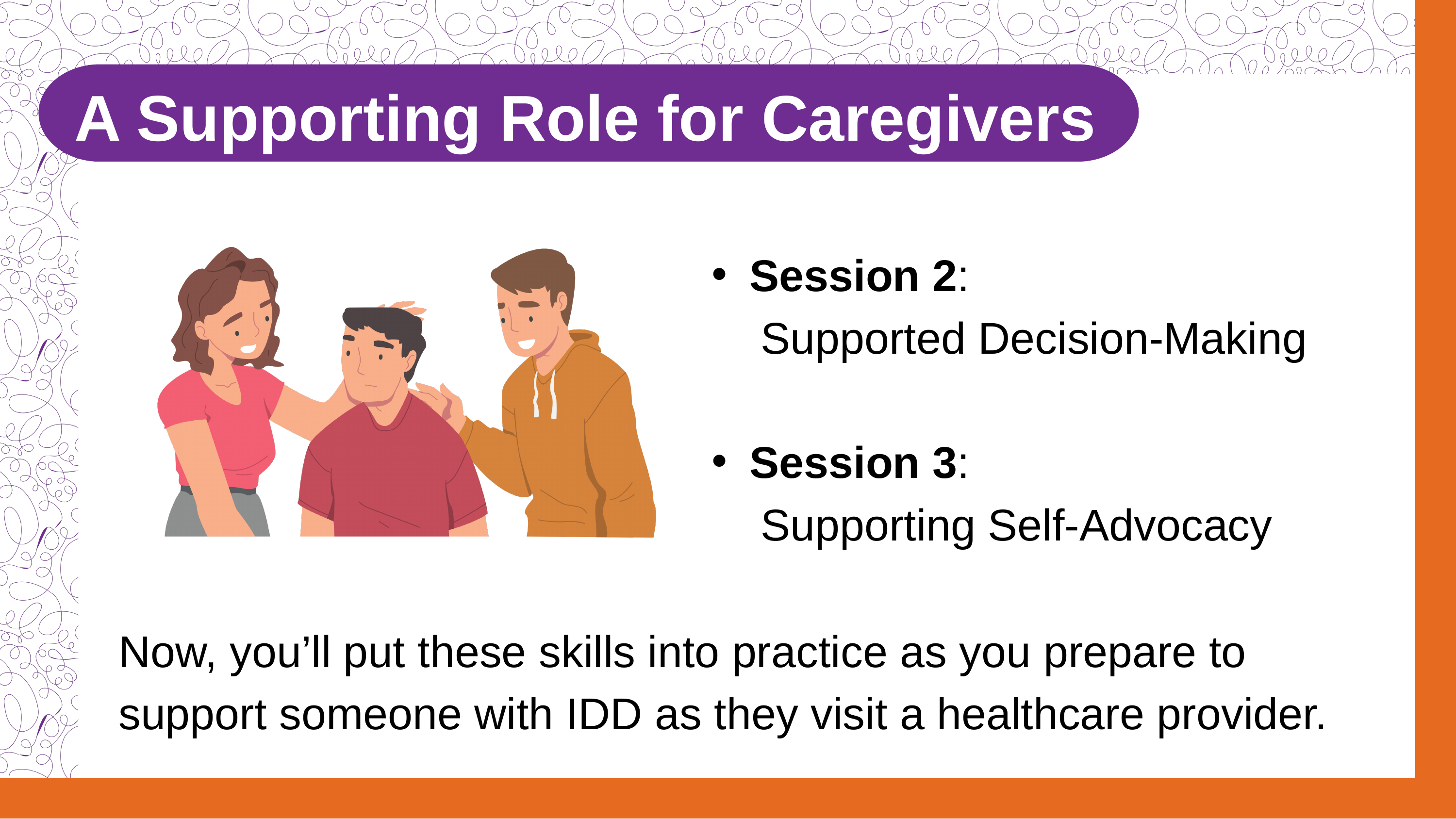

A Supporting Role for Caregivers

Session 2:
       Supported Decision-Making

Session 3:
       Supporting Self-Advocacy

Now, you’ll put these skills into practice as you prepare to support someone with IDD as they visit a healthcare provider.